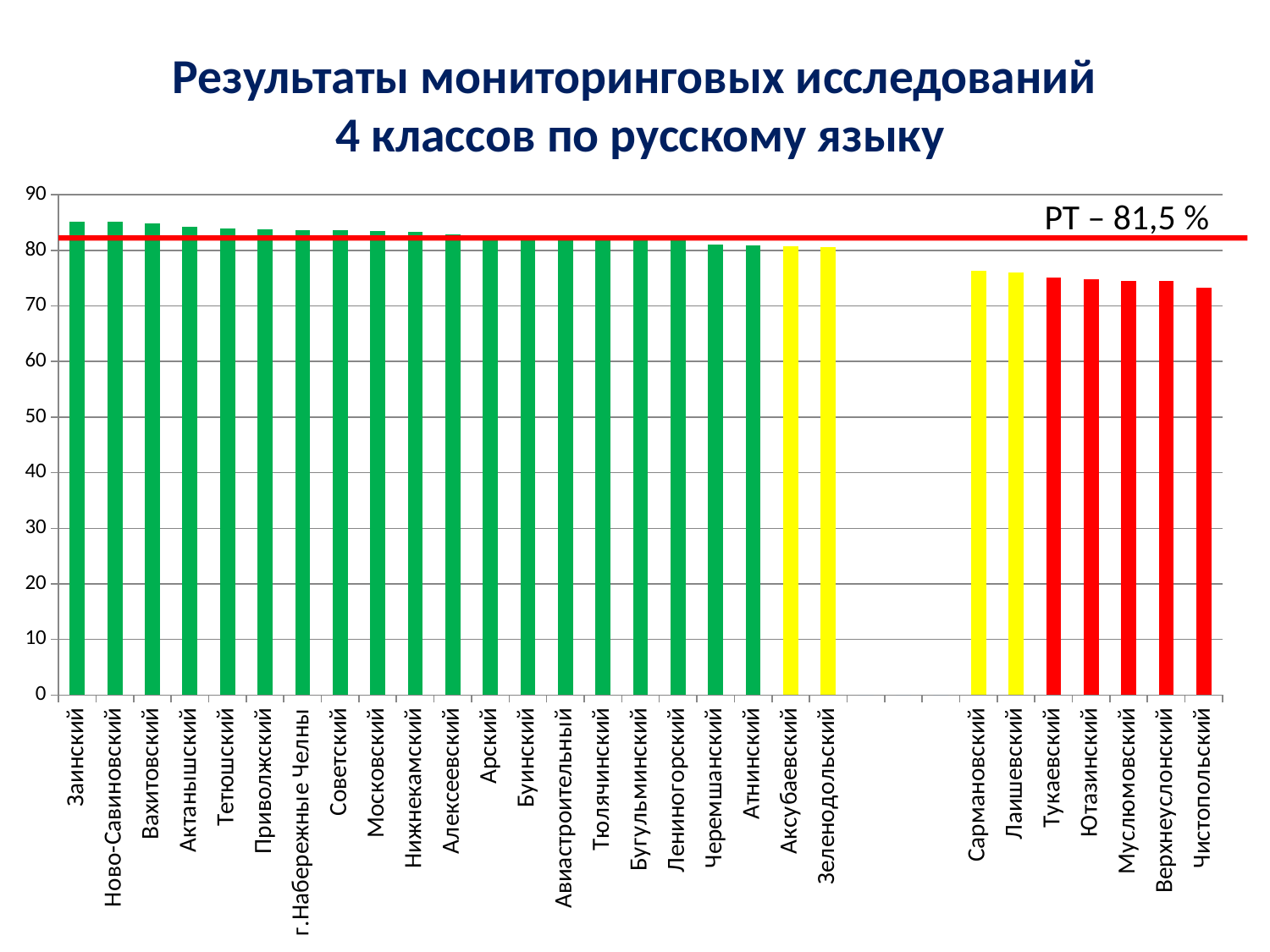

# Результаты мониторинговых исследований 4 классов по русскому языку

### Chart

| Category | Ср. итоговый балл |
|---|---|
| Заинский | 85.16999999999999 |
| Ново-Савиновский | 85.16 |
| Вахитовский | 84.81 |
| Актанышский | 84.3 |
| Тетюшский | 84.02 |
| Приволжский | 83.77 |
| г.Набережные Челны | 83.66999999999999 |
| Советский | 83.66999999999999 |
| Московский | 83.52 |
| Нижнекамский | 83.33 |
| Алексеевский | 82.83 |
| Арский | 82.78 |
| Буинский | 82.69 |
| Авиастроительный | 82.3 |
| Тюлячинский | 82.11999999999999 |
| Бугульминский | 82.0 |
| Лениногорский | 81.8 |
| Черемшанский | 81.09 |
| Атнинский | 80.92 |
| Аксубаевский | 80.77 |
| Зеленодольский | 80.61999999999999 |
|  | 0.0 |
|  | 0.0 |
|  | 0.0 |
| Сармановский | 76.36999999999999 |
| Лаишевский | 76.07 |
| Тукаевский | 75.11 |
| Ютазинский | 74.76 |
| Муслюмовский | 74.49 |
| Верхнеуслонский | 74.44000000000003 |
| Чистопольский | 73.36 |
РТ – 81,5 %